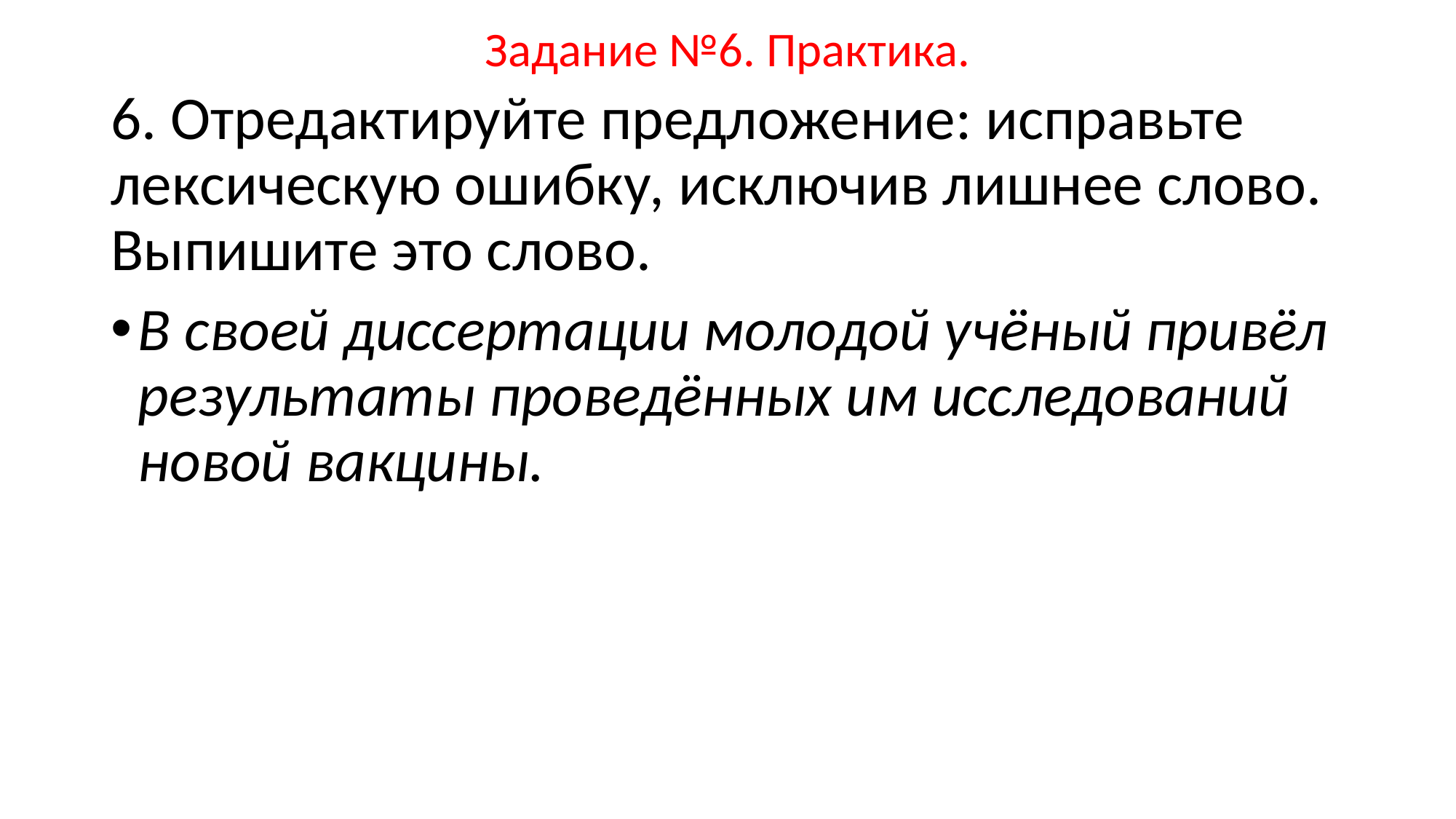

# Задание №6. Практика.
6. Отредактируйте предложение: исправьте лексическую ошибку, исключив лишнее слово. Выпишите это слово.
В своей диссертации молодой учёный привёл результаты проведённых им исследований новой вакцины.